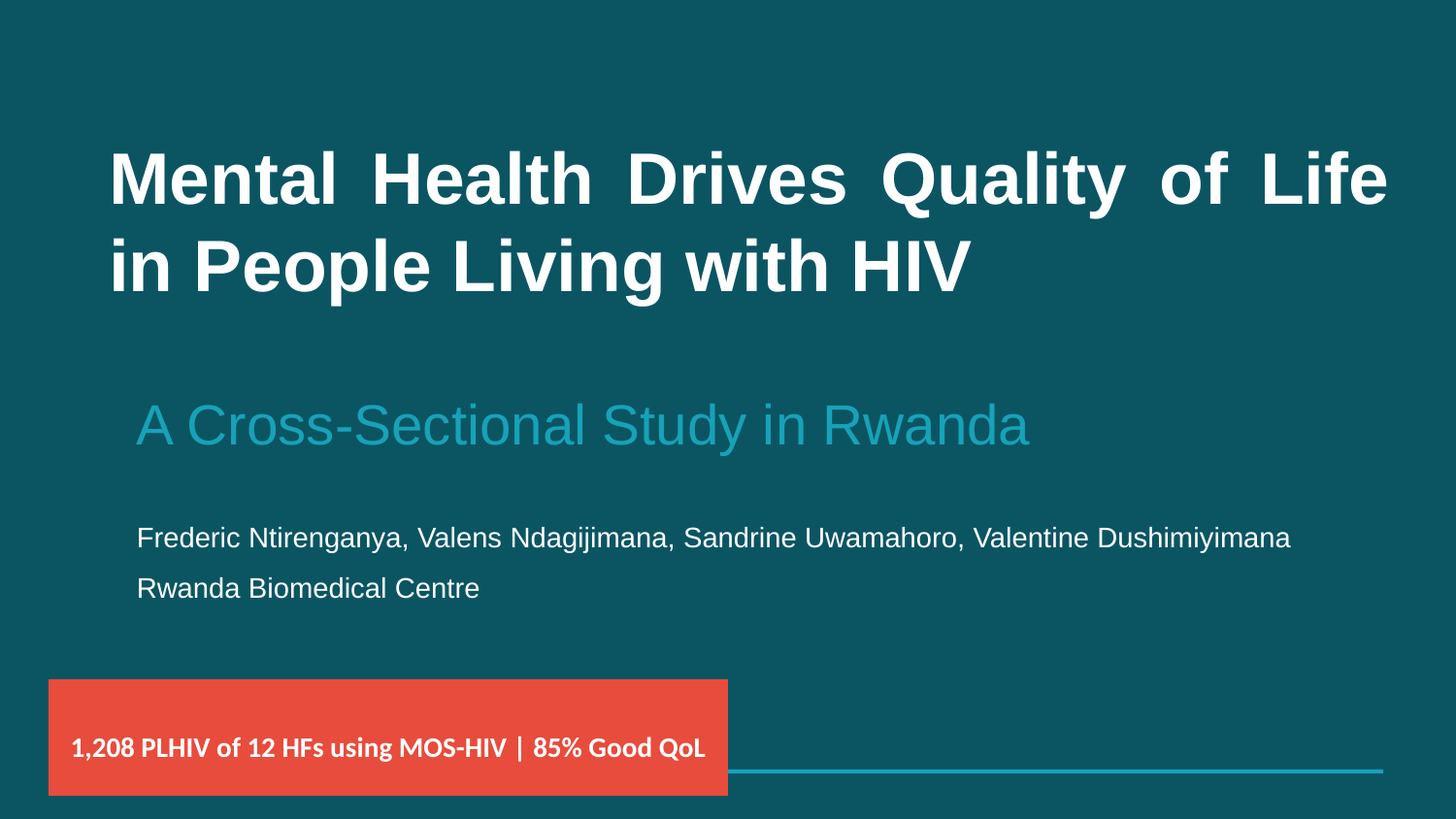

Mental Health Drives Quality of Life in People Living with HIV
A Cross-Sectional Study in Rwanda
Frederic Ntirenganya, Valens Ndagijimana, Sandrine Uwamahoro, Valentine Dushimiyimana
Rwanda Biomedical Centre

1,208 PLHIV of 12 HFs using MOS-HIV | 85% Good QoL